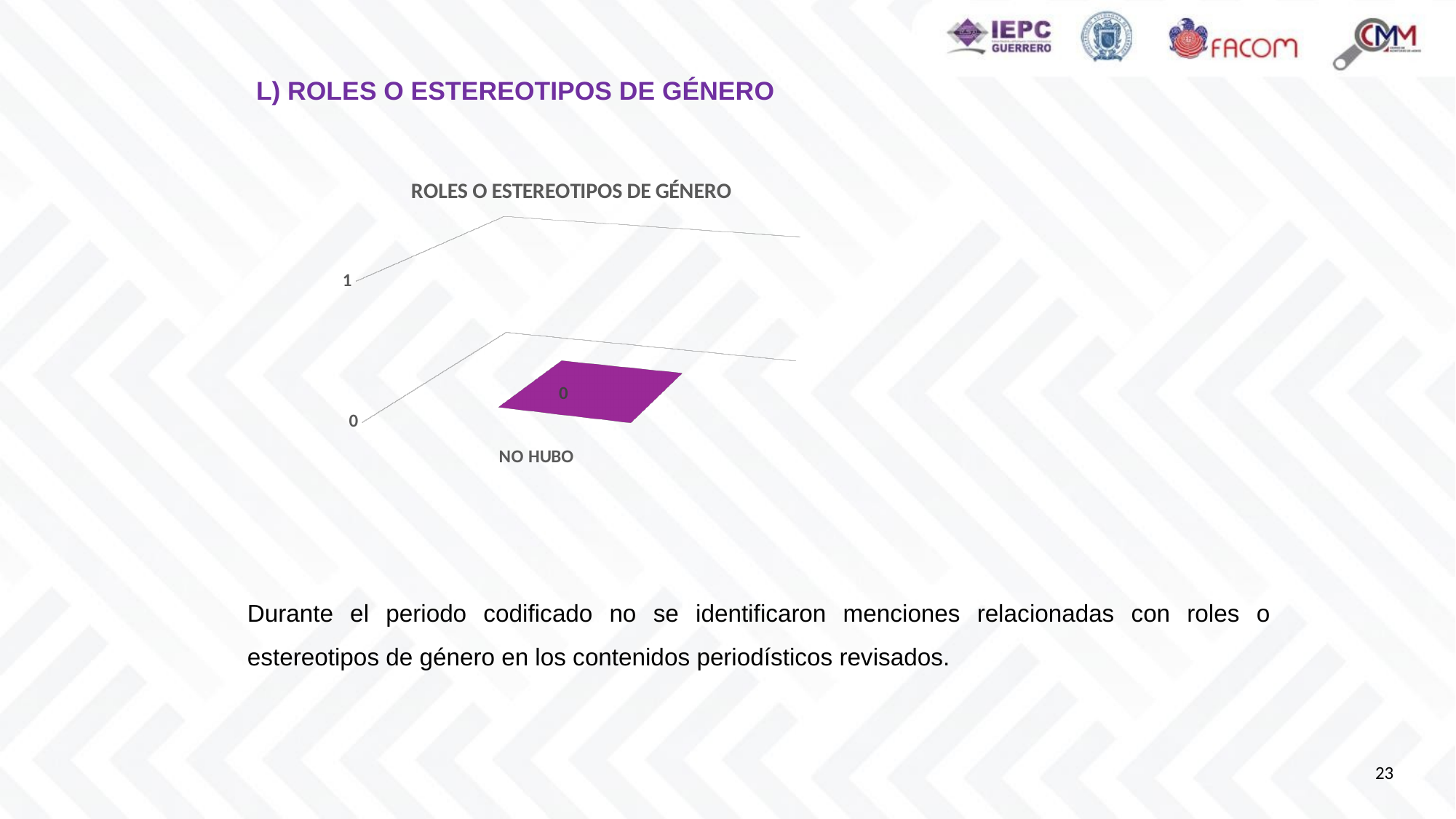

L) ROLES O ESTEREOTIPOS DE GÉNERO

[unsupported chart]

Durante el periodo codificado no se identificaron menciones relacionadas con roles o estereotipos de género en los contenidos periodísticos revisados.
23